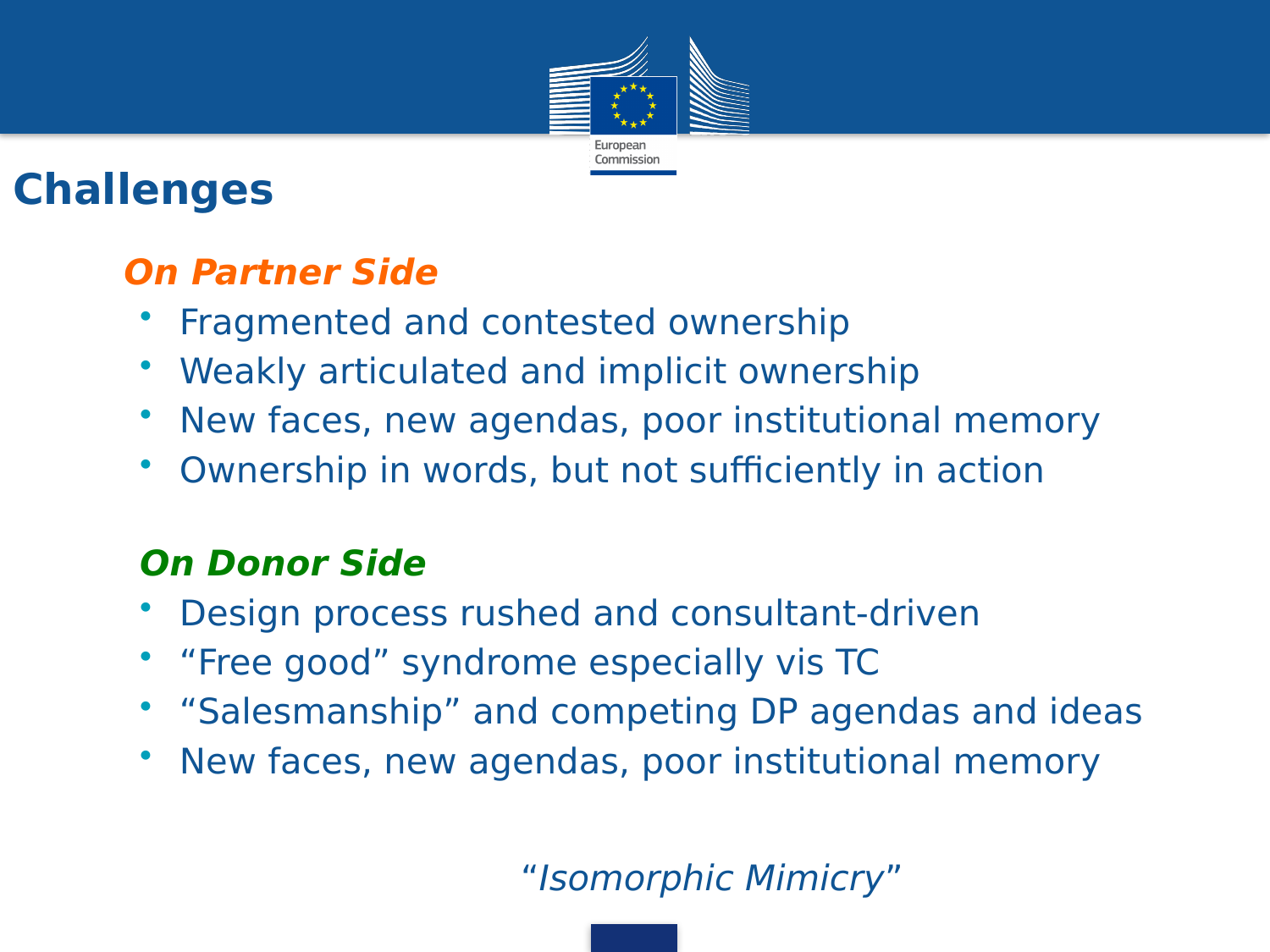

# Challenges
On Partner Side
Fragmented and contested ownership
Weakly articulated and implicit ownership
New faces, new agendas, poor institutional memory
Ownership in words, but not sufficiently in action

On Donor Side
Design process rushed and consultant-driven
“Free good” syndrome especially vis TC
“Salesmanship” and competing DP agendas and ideas
New faces, new agendas, poor institutional memory

			“Isomorphic Mimicry”